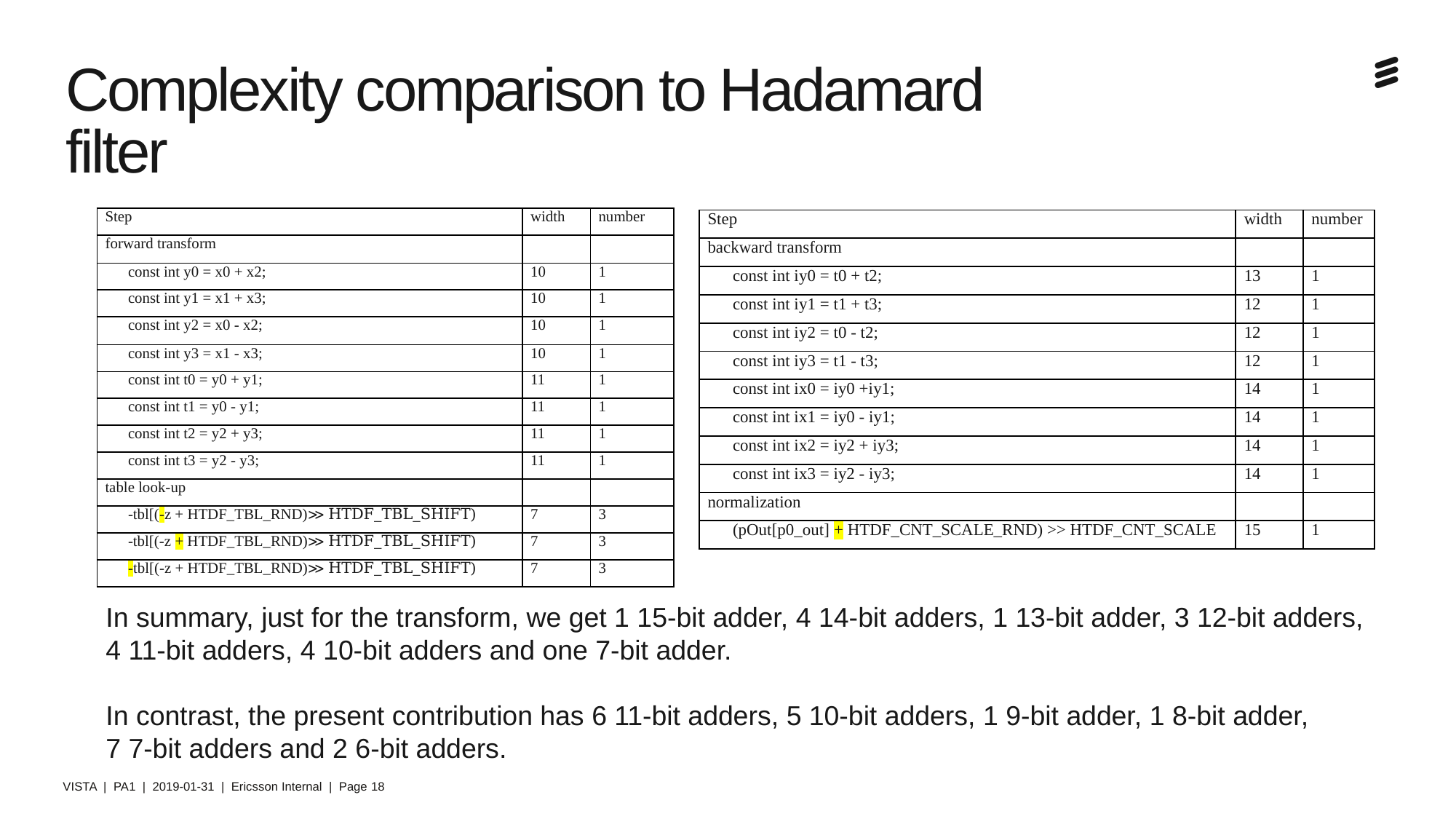

# Complexity comparison to Hadamard filter
| Step | width | number |
| --- | --- | --- |
| forward transform |  |  |
| const int y0 = x0 + x2; | 10 | 1 |
| const int y1 = x1 + x3; | 10 | 1 |
| const int y2 = x0 - x2; | 10 | 1 |
| const int y3 = x1 - x3; | 10 | 1 |
| const int t0 = y0 + y1; | 11 | 1 |
| const int t1 = y0 - y1; | 11 | 1 |
| const int t2 = y2 + y3; | 11 | 1 |
| const int t3 = y2 - y3; | 11 | 1 |
| table look-up |  |  |
| -tbl[(-z + HTDF\_TBL\_RND)≫ HTDF\_TBL\_SHIFT) | 7 | 3 |
| -tbl[(-z + HTDF\_TBL\_RND)≫ HTDF\_TBL\_SHIFT) | 7 | 3 |
| -tbl[(-z + HTDF\_TBL\_RND)≫ HTDF\_TBL\_SHIFT) | 7 | 3 |
| Step | width | number |
| --- | --- | --- |
| backward transform |  |  |
| const int iy0 = t0 + t2; | 13 | 1 |
| const int iy1 = t1 + t3; | 12 | 1 |
| const int iy2 = t0 - t2; | 12 | 1 |
| const int iy3 = t1 - t3; | 12 | 1 |
| const int ix0 = iy0 +iy1; | 14 | 1 |
| const int ix1 = iy0 - iy1; | 14 | 1 |
| const int ix2 = iy2 + iy3; | 14 | 1 |
| const int ix3 = iy2 - iy3; | 14 | 1 |
| normalization |  |  |
| (pOut[p0\_out] + HTDF\_CNT\_SCALE\_RND) >> HTDF\_CNT\_SCALE | 15 | 1 |
In summary, just for the transform, we get 1 15-bit adder, 4 14-bit adders, 1 13-bit adder, 3 12-bit adders,
4 11-bit adders, 4 10-bit adders and one 7-bit adder.

In contrast, the present contribution has 6 11-bit adders, 5 10-bit adders, 1 9-bit adder, 1 8-bit adder,
7 7-bit adders and 2 6-bit adders.